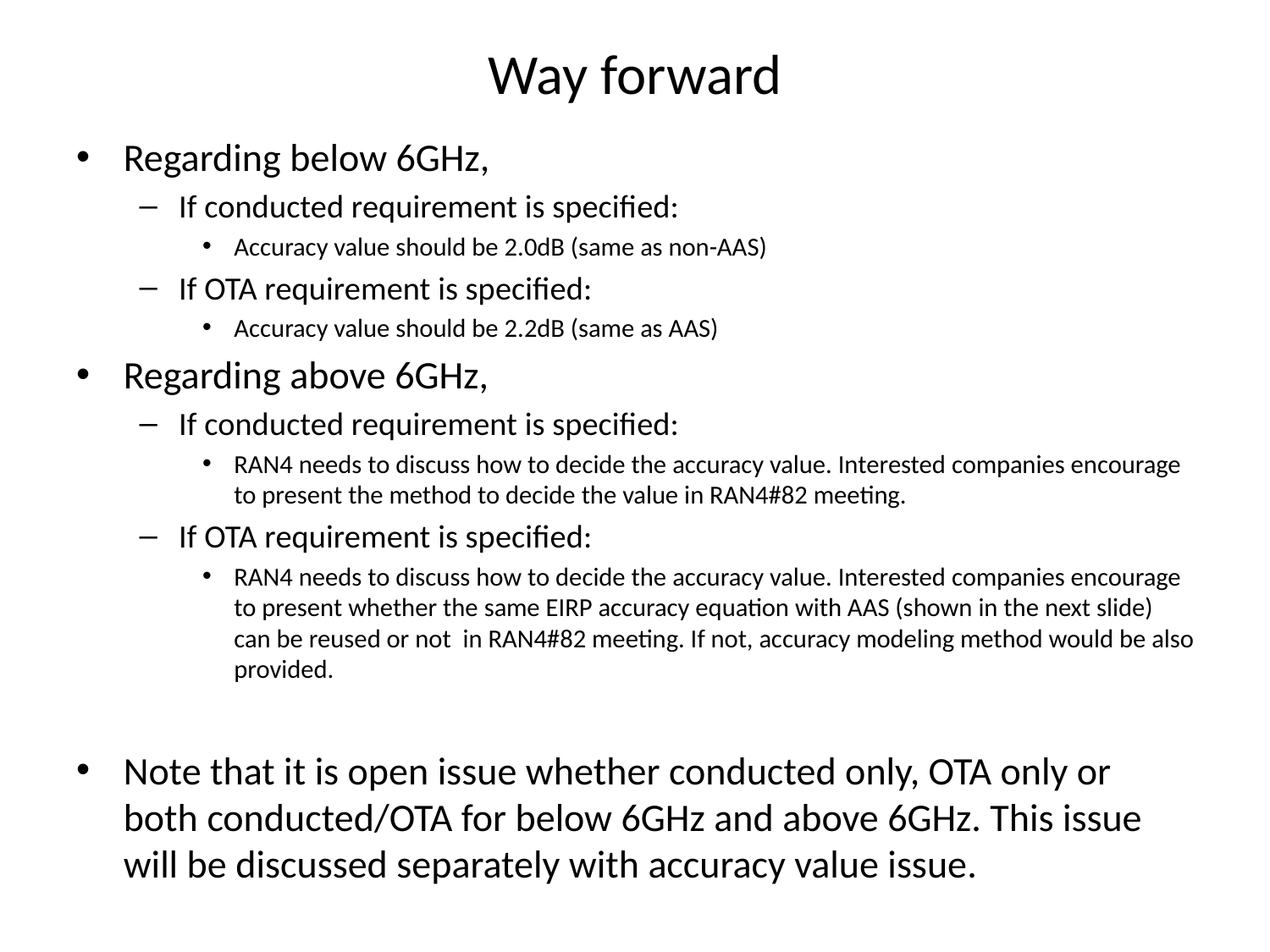

# Way forward
Regarding below 6GHz,
If conducted requirement is specified:
Accuracy value should be 2.0dB (same as non-AAS)
If OTA requirement is specified:
Accuracy value should be 2.2dB (same as AAS)
Regarding above 6GHz,
If conducted requirement is specified:
RAN4 needs to discuss how to decide the accuracy value. Interested companies encourage to present the method to decide the value in RAN4#82 meeting.
If OTA requirement is specified:
RAN4 needs to discuss how to decide the accuracy value. Interested companies encourage to present whether the same EIRP accuracy equation with AAS (shown in the next slide) can be reused or not  in RAN4#82 meeting. If not, accuracy modeling method would be also provided.

Note that it is open issue whether conducted only, OTA only or both conducted/OTA for below 6GHz and above 6GHz. This issue will be discussed separately with accuracy value issue.